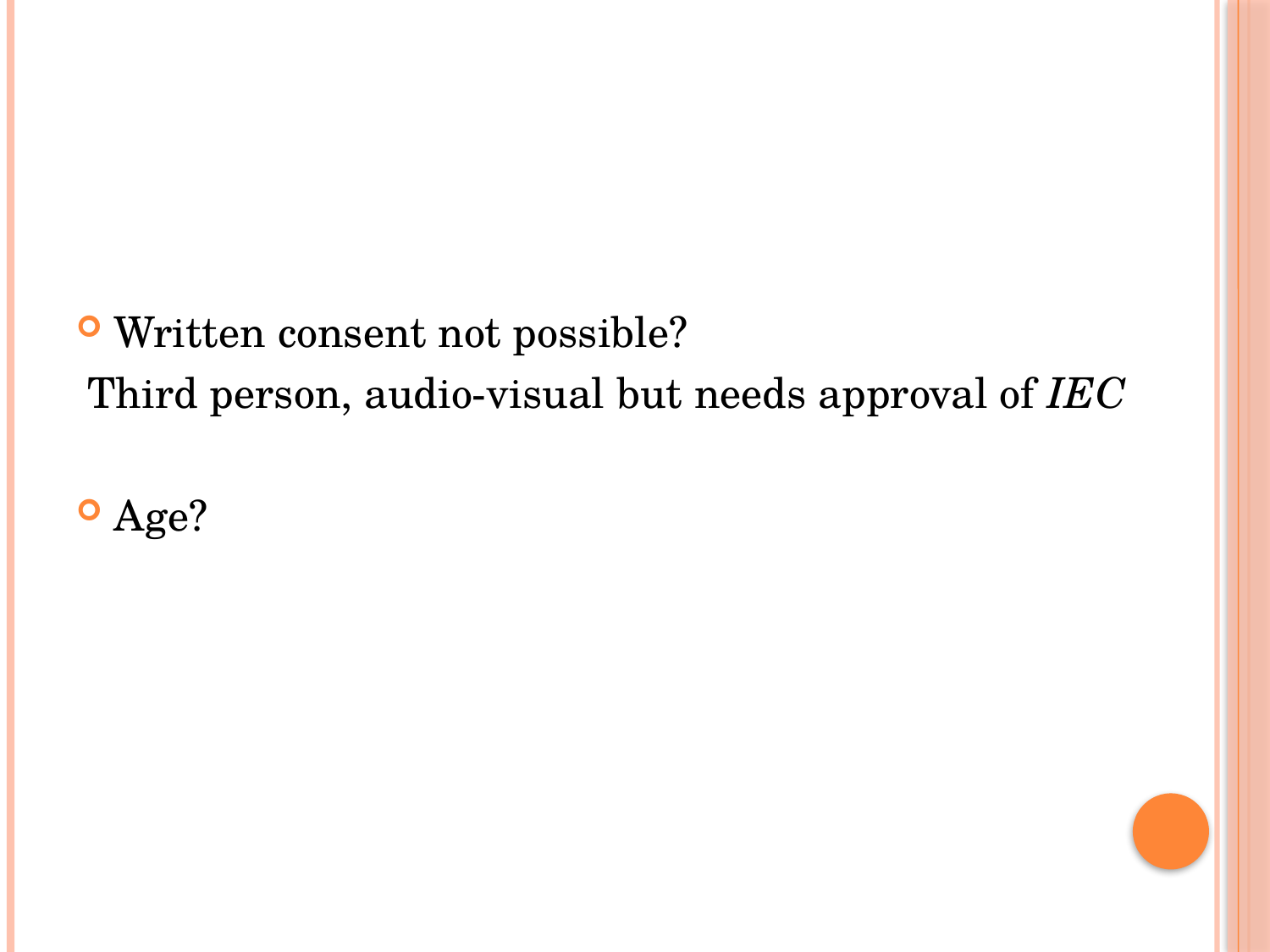

Written consent not possible?
 Third person, audio-visual but needs approval of IEC

Age?